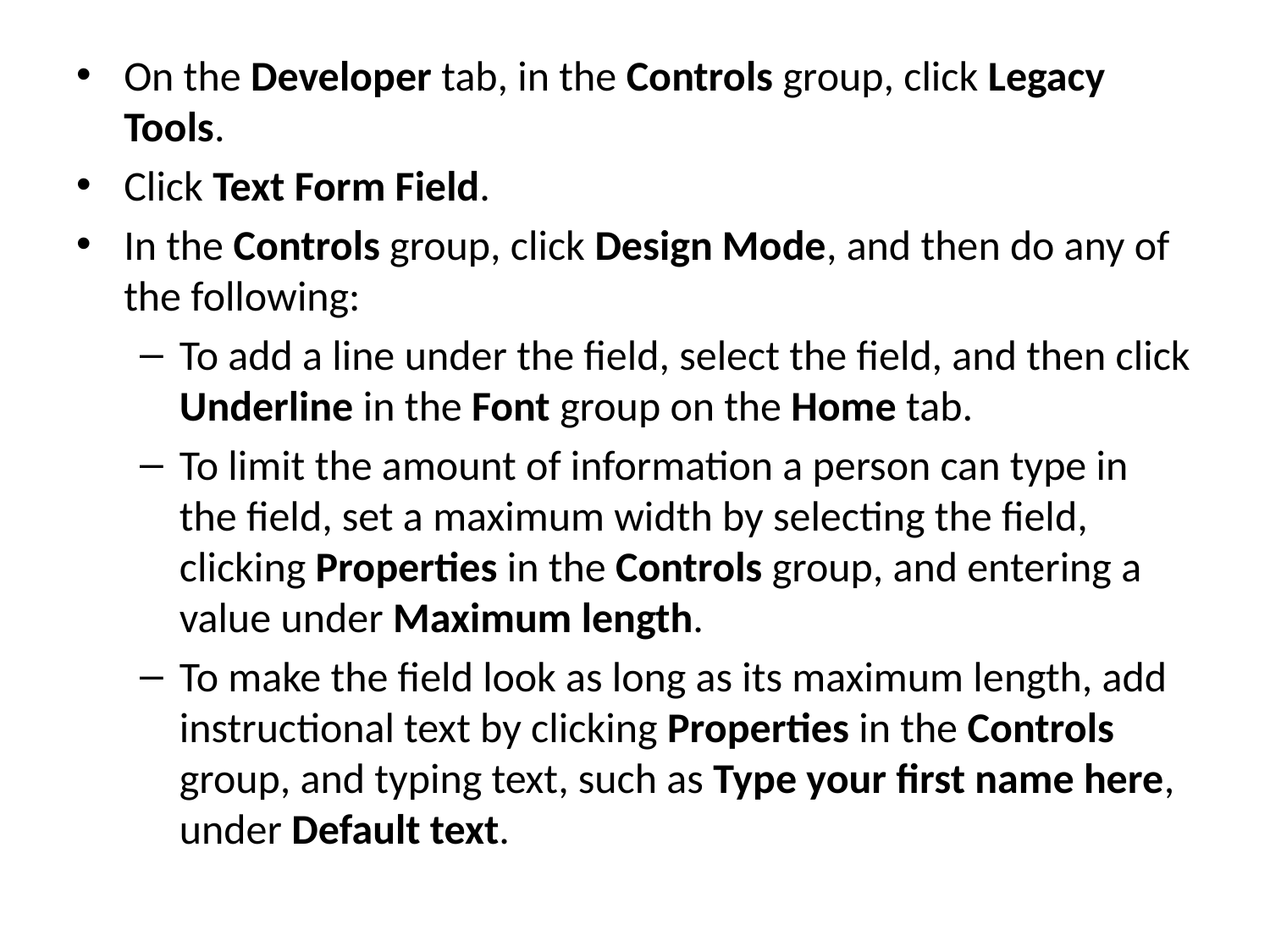

On the Developer tab, in the Controls group, click Legacy Tools.
Click Text Form Field.
In the Controls group, click Design Mode, and then do any of the following:
To add a line under the field, select the field, and then click Underline in the Font group on the Home tab.
To limit the amount of information a person can type in the field, set a maximum width by selecting the field, clicking Properties in the Controls group, and entering a value under Maximum length.
To make the field look as long as its maximum length, add instructional text by clicking Properties in the Controls group, and typing text, such as Type your first name here, under Default text.